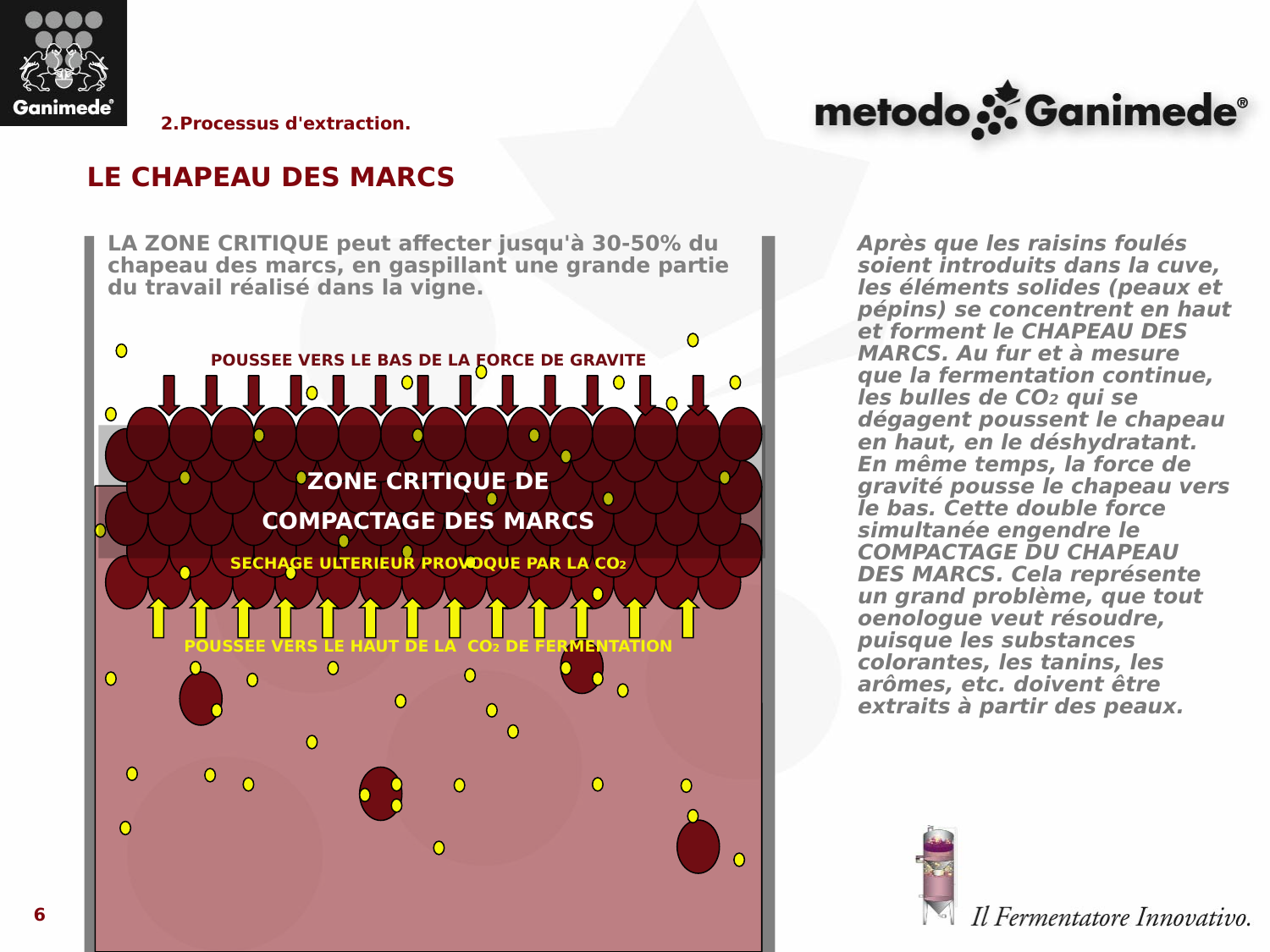

2.Processus d'extraction.
LE CHAPEAU DES MARCS
LA ZONE CRITIQUE peut affecter jusqu'à 30-50% du chapeau des marcs, en gaspillant une grande partie du travail réalisé dans la vigne.
# Après que les raisins foulés soient introduits dans la cuve, les éléments solides (peaux et pépins) se concentrent en haut et forment le CHAPEAU DES MARCS. Au fur et à mesure que la fermentation continue, les bulles de CO2 qui se dégagent poussent le chapeau en haut, en le déshydratant. En même temps, la force de gravité pousse le chapeau vers le bas. Cette double force simultanée engendre le COMPACTAGE DU CHAPEAU DES MARCS. Cela représente un grand problème, que tout oenologue veut résoudre, puisque les substances colorantes, les tanins, les arômes, etc. doivent être extraits à partir des peaux.

POUSSEE VERS LE BAS DE LA FORCE DE GRAVITE

ZONE CRITIQUE DE
COMPACTAGE DES MARCS

SECHAGE ULTERIEUR PROVOQUE PAR LA CO2

POUSSEE VERS LE HAUT DE LA  CO2 DE FERMENTATION

6